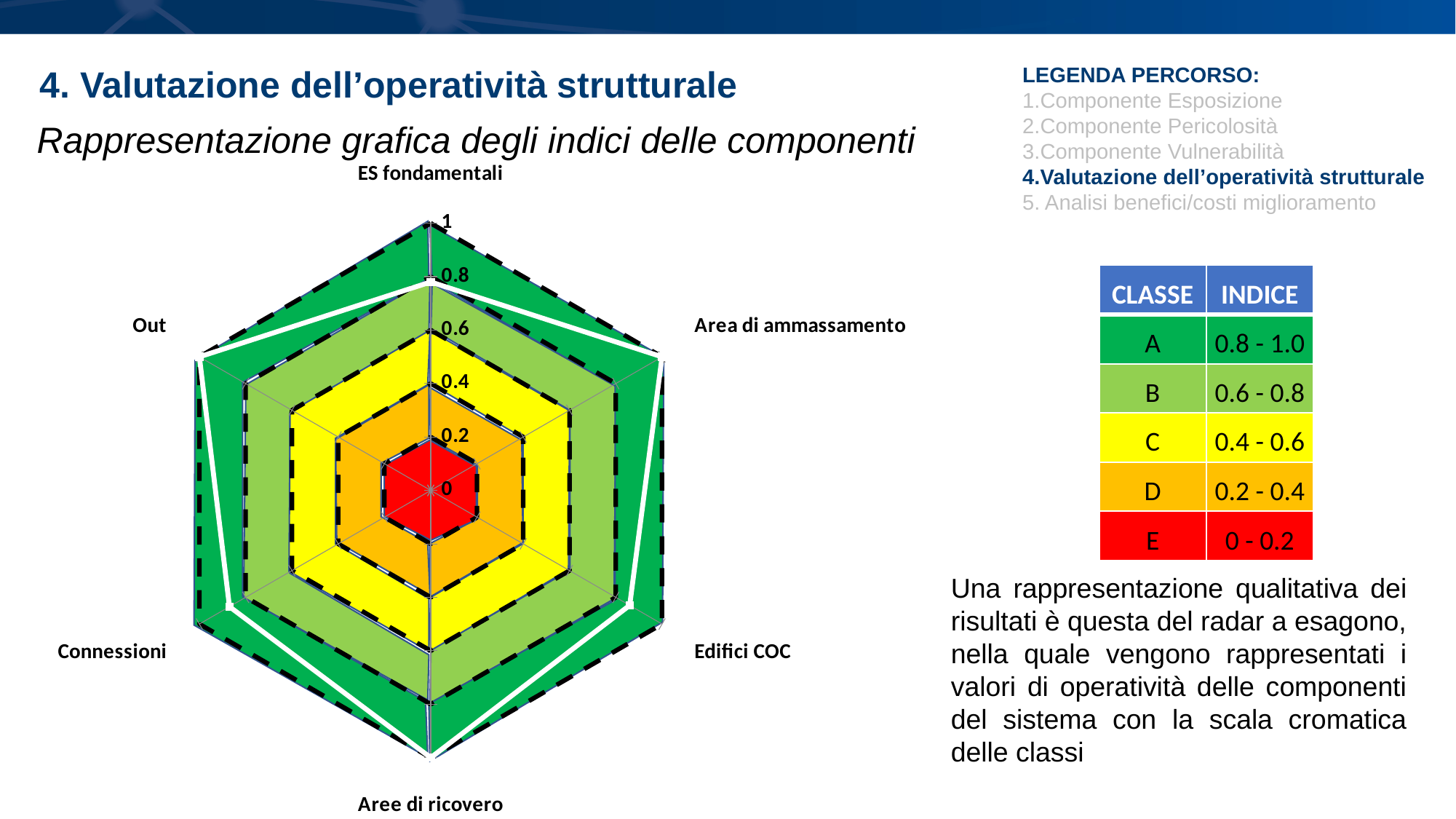

### Chart

| Category |  |
|---|---|
| ES fondamentali | 0.78 |
| Area di ammassamento | 1.0 |
| Edifici COC | 0.86 |
| Aree di ricovero | 1.0 |
| Connessioni | 0.87 |
| Out | 1.0 |
4. Valutazione dell’operatività strutturale

LEGENDA PERCORSO:
1.Componente Esposizione
2.Componente Pericolosità
3.Componente Vulnerabilità
4.Valutazione dell’operatività strutturale
5. Analisi benefici/costi miglioramento
Rappresentazione grafica degli indici delle componenti
| CLASSE | INDICE |
| --- | --- |
| A | 0.8 - 1.0 |
| B | 0.6 - 0.8 |
| C | 0.4 - 0.6 |
| D | 0.2 - 0.4 |
| E | 0 - 0.2 |
Una rappresentazione qualitativa dei risultati è questa del radar a esagono, nella quale vengono rappresentati i valori di operatività delle componenti del sistema con la scala cromatica delle classi